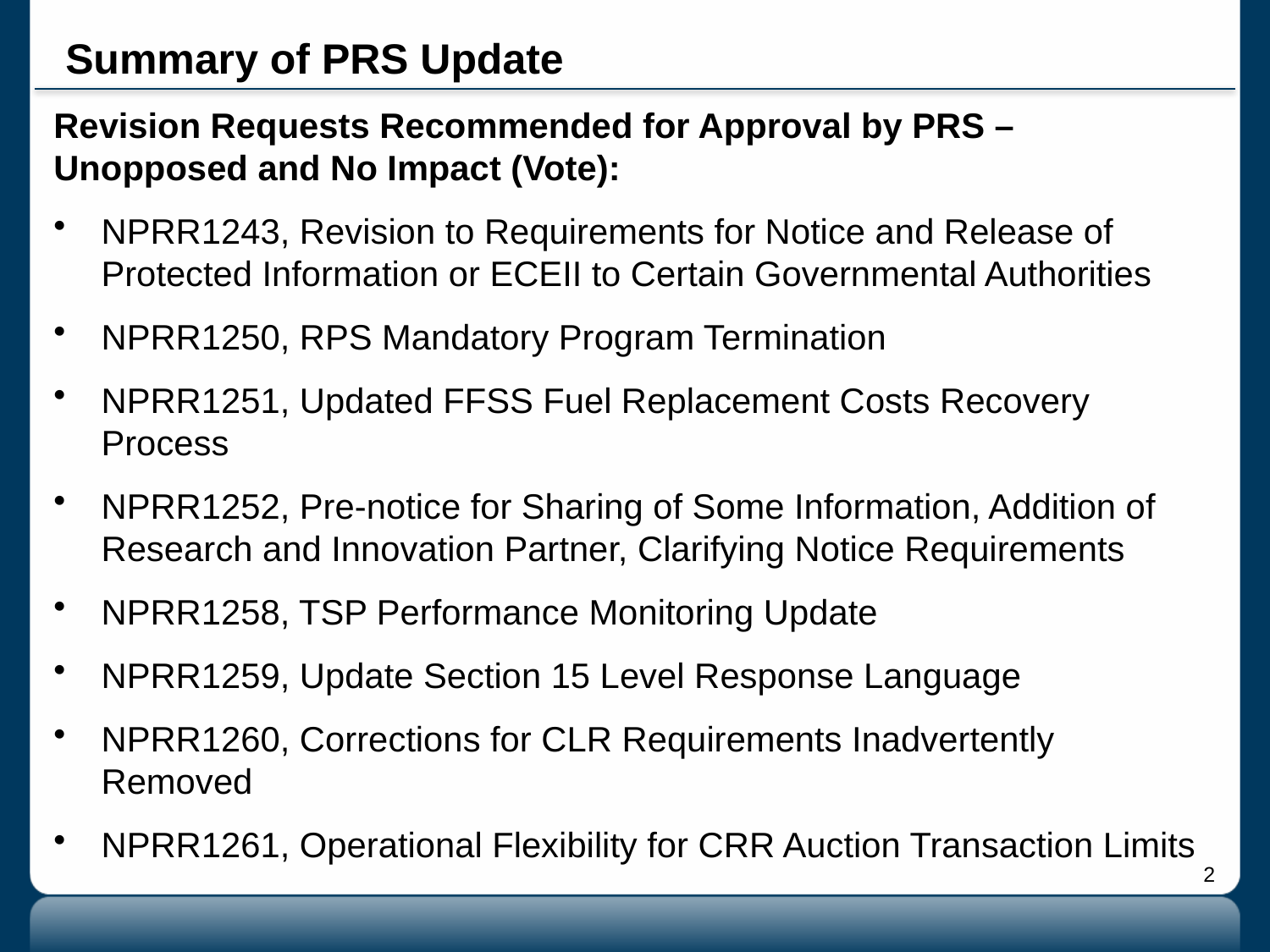

# Summary of PRS Update
Revision Requests Recommended for Approval by PRS – Unopposed and No Impact (Vote):
NPRR1243, Revision to Requirements for Notice and Release of Protected Information or ECEII to Certain Governmental Authorities
NPRR1250, RPS Mandatory Program Termination
NPRR1251, Updated FFSS Fuel Replacement Costs Recovery Process
NPRR1252, Pre-notice for Sharing of Some Information, Addition of Research and Innovation Partner, Clarifying Notice Requirements
NPRR1258, TSP Performance Monitoring Update
NPRR1259, Update Section 15 Level Response Language
NPRR1260, Corrections for CLR Requirements Inadvertently Removed
NPRR1261, Operational Flexibility for CRR Auction Transaction Limits